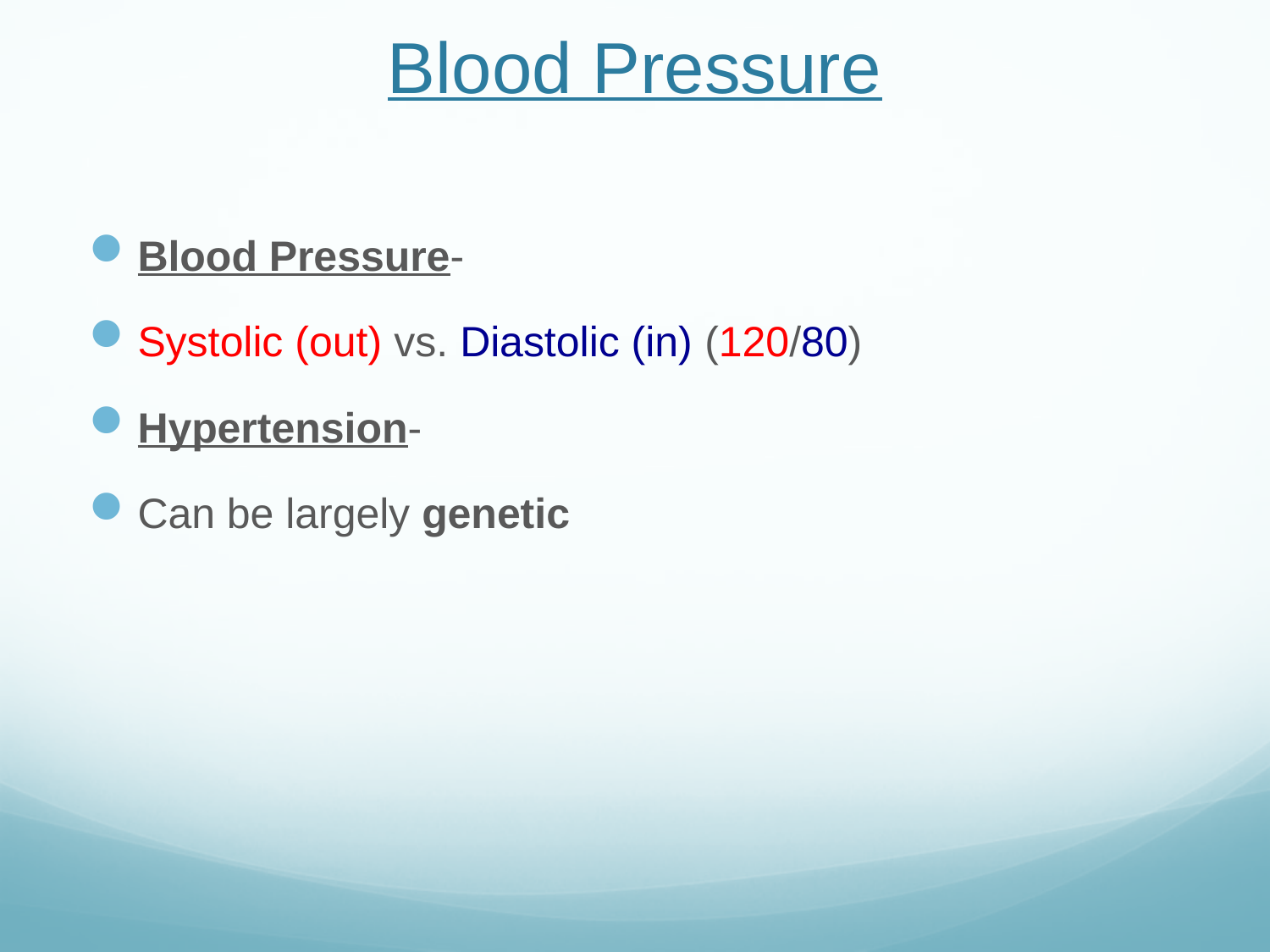

# Blood Pressure
Blood Pressure-
Systolic (out) vs. Diastolic (in) (120/80)
Hypertension-
Can be largely genetic